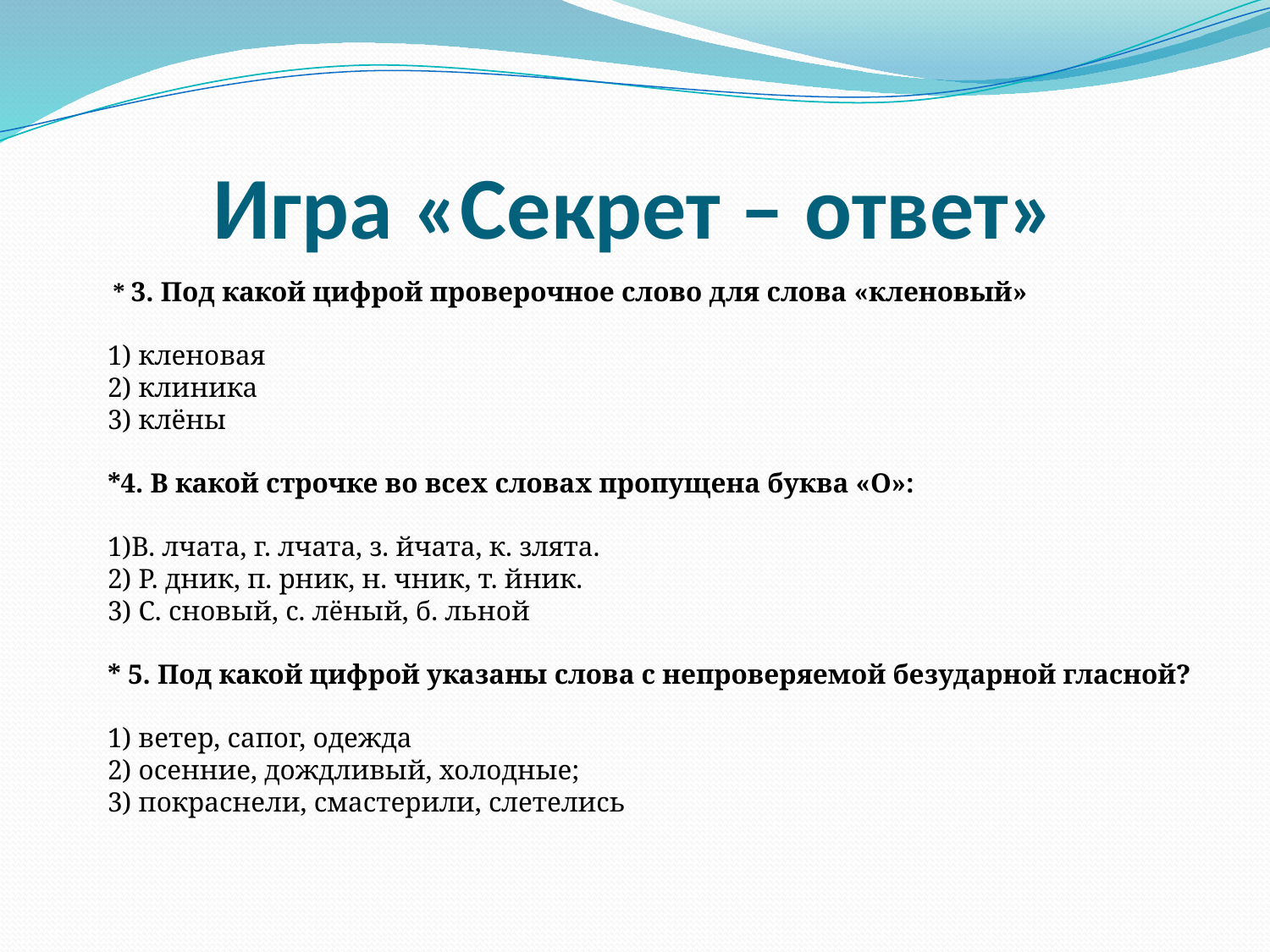

# Игра «Секрет – ответ»
      * 3. Под какой цифрой проверочное слово для слова «кленовый»
1) кленовая
2) клиника
3) клёны
*4. В какой строчке во всех словах пропущена буква «О»:
1)В. лчата, г. лчата, з. йчата, к. злята.
2) Р. дник, п. рник, н. чник, т. йник.
3) С. сновый, с. лёный, б. льной
* 5. Под какой цифрой указаны слова с непроверяемой безударной гласной?
1) ветер, сапог, одежда
2) осенние, дождливый, холодные;
3) покраснели, смастерили, слетелись